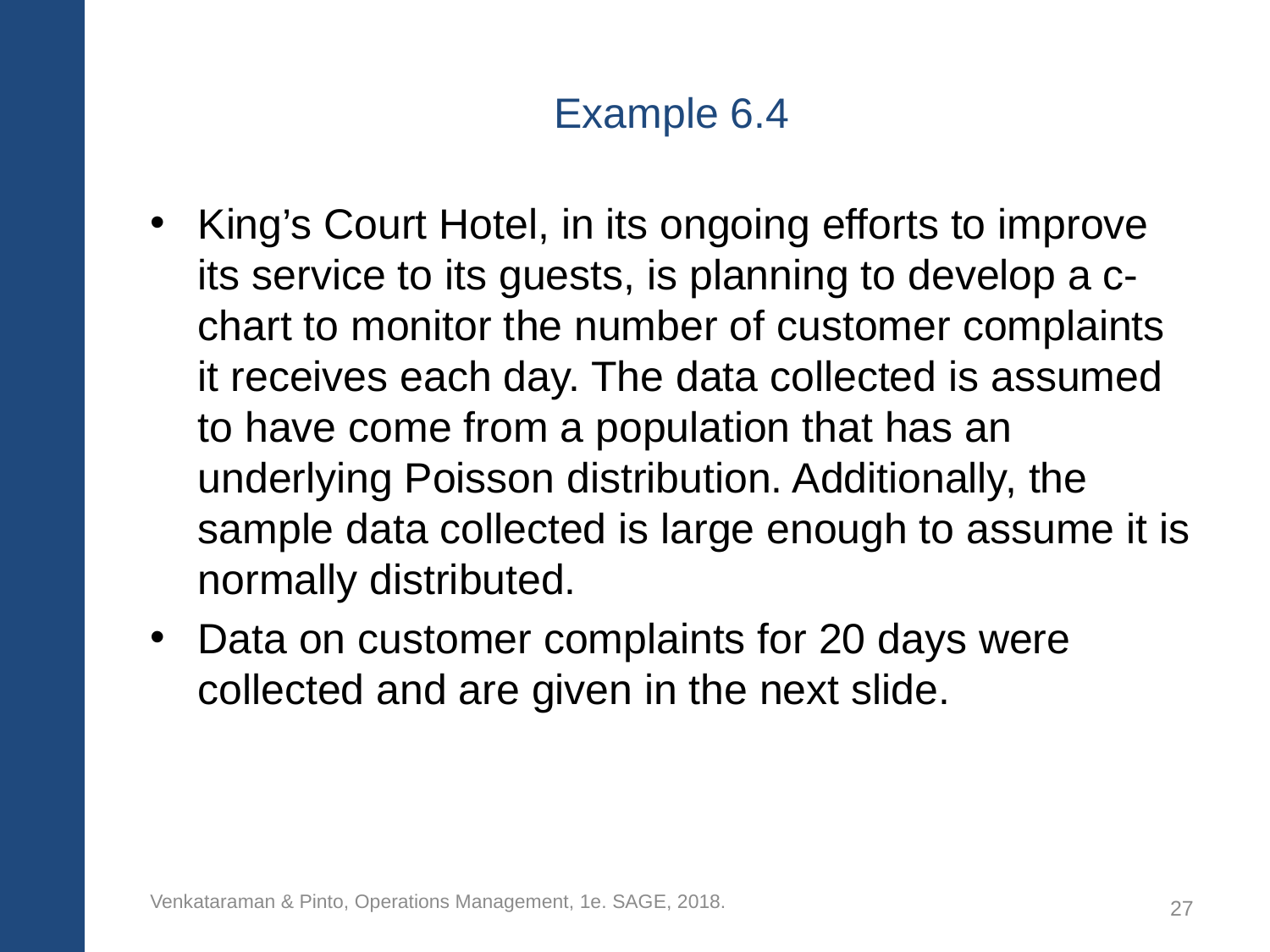

# Example 6.4
King’s Court Hotel, in its ongoing efforts to improve its service to its guests, is planning to develop a c-chart to monitor the number of customer complaints it receives each day. The data collected is assumed to have come from a population that has an underlying Poisson distribution. Additionally, the sample data collected is large enough to assume it is normally distributed.
Data on customer complaints for 20 days were collected and are given in the next slide.
Venkataraman & Pinto, Operations Management, 1e. SAGE, 2018.
27